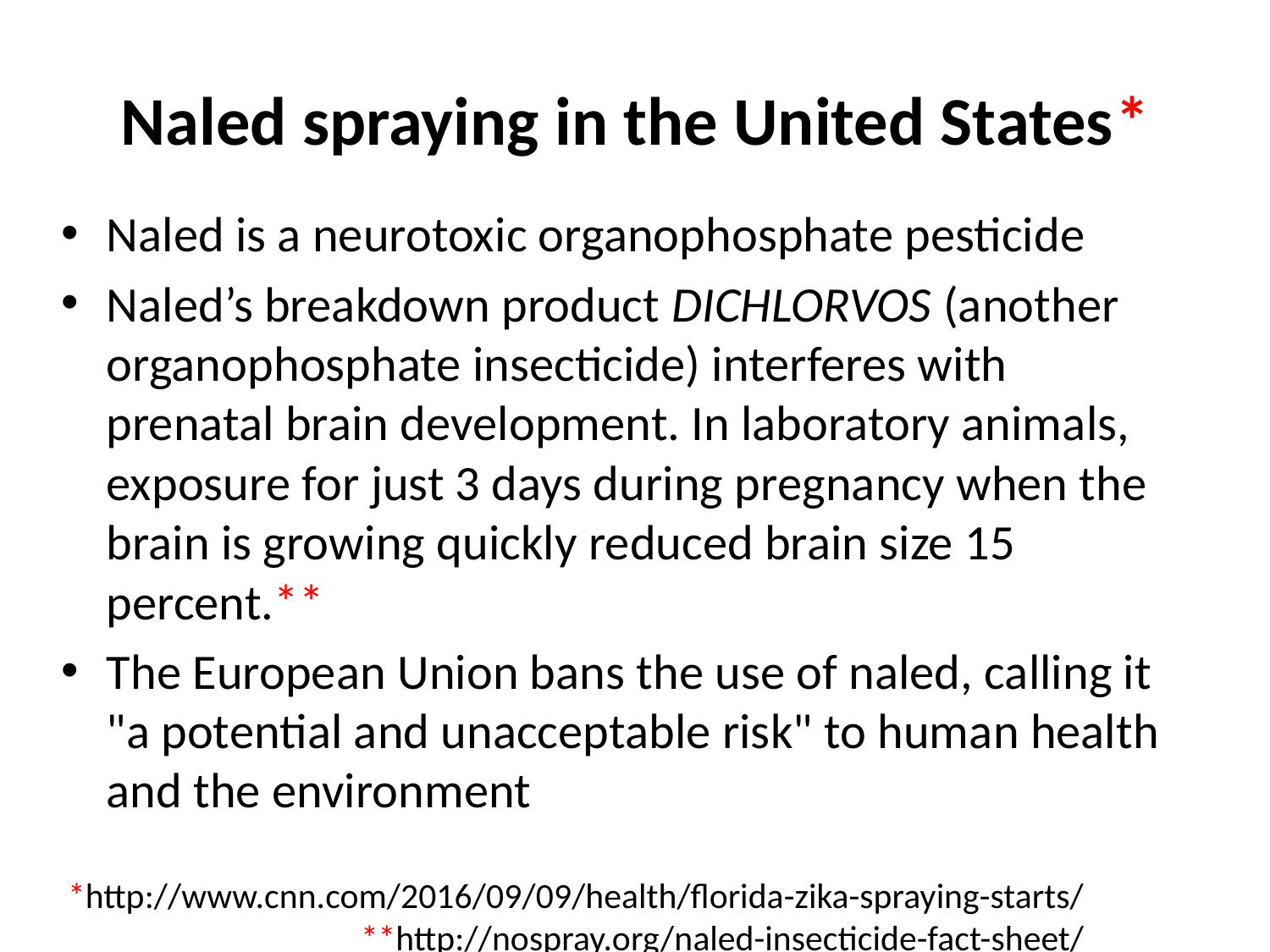

# Naled spraying in the United States*
Naled is a neurotoxic organophosphate pesticide
Naled’s breakdown product DICHLORVOS (another organophosphate insecticide) interferes with prenatal brain development. In laboratory animals, exposure for just 3 days during pregnancy when the brain is growing quickly reduced brain size 15 percent.**
The European Union bans the use of naled, calling it "a potential and unacceptable risk" to human health and the environment

*http://www.cnn.com/2016/09/09/health/florida-zika-spraying-starts/
**http://nospray.org/naled-insecticide-fact-sheet/